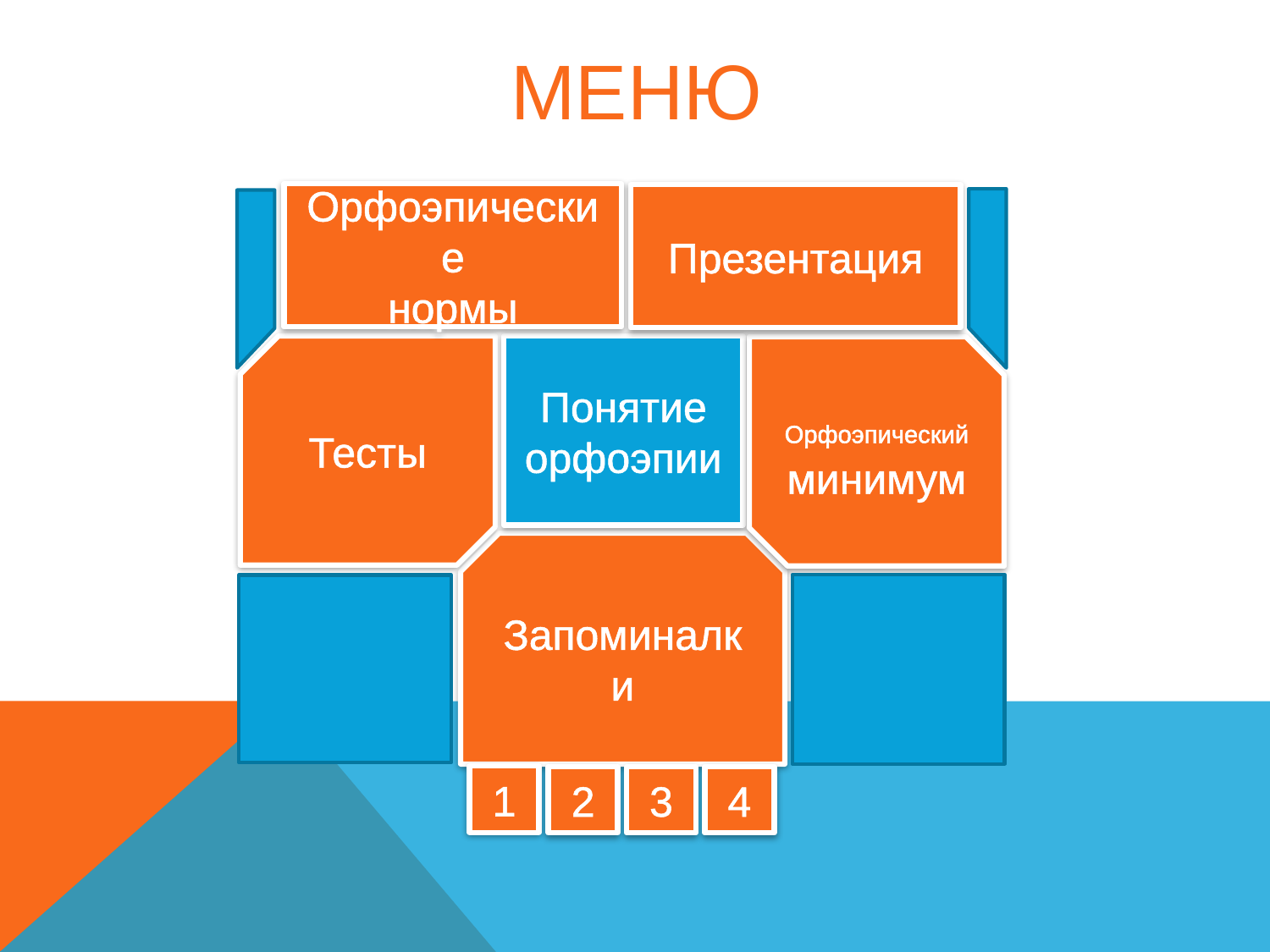

# МЕНЮ
Орфоэпические
нормы
Презентация

Тесты
Понятие орфоэпии
Орфоэпический минимум
Запоминалки

1
2
3
4